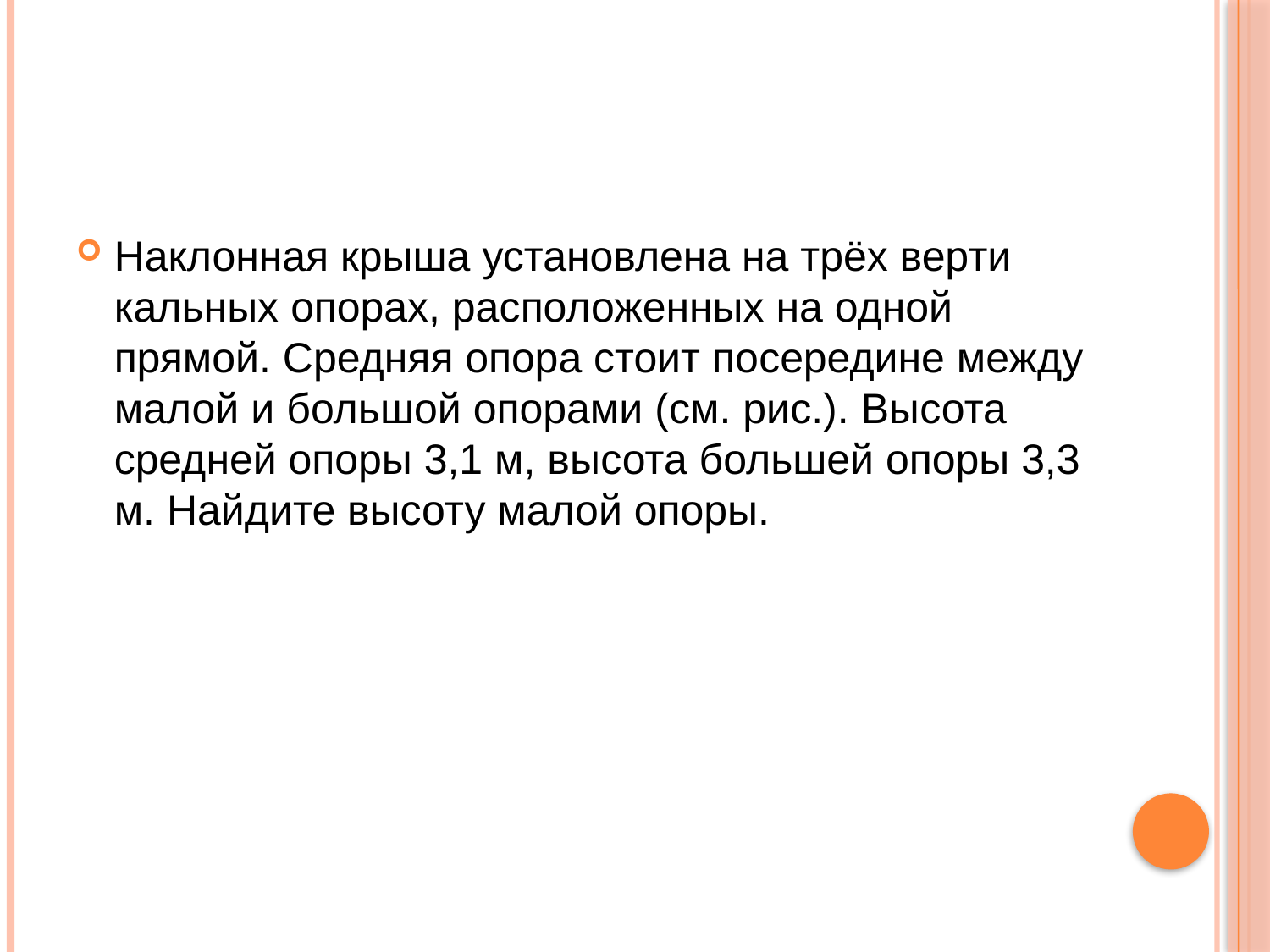

#
Наклонная крыша уста­нов­ле­на на трёх вер­ти­каль­ных опорах, рас­по­ло­жен­ных на одной прямой. Сред­няя опора стоит по­се­ре­ди­не между малой и боль­шой опо­ра­ми (см. рис.). Вы­со­та сред­ней опоры 3,1 м, вы­со­та боль­шей опоры 3,3 м. Най­ди­те вы­со­ту малой опоры.